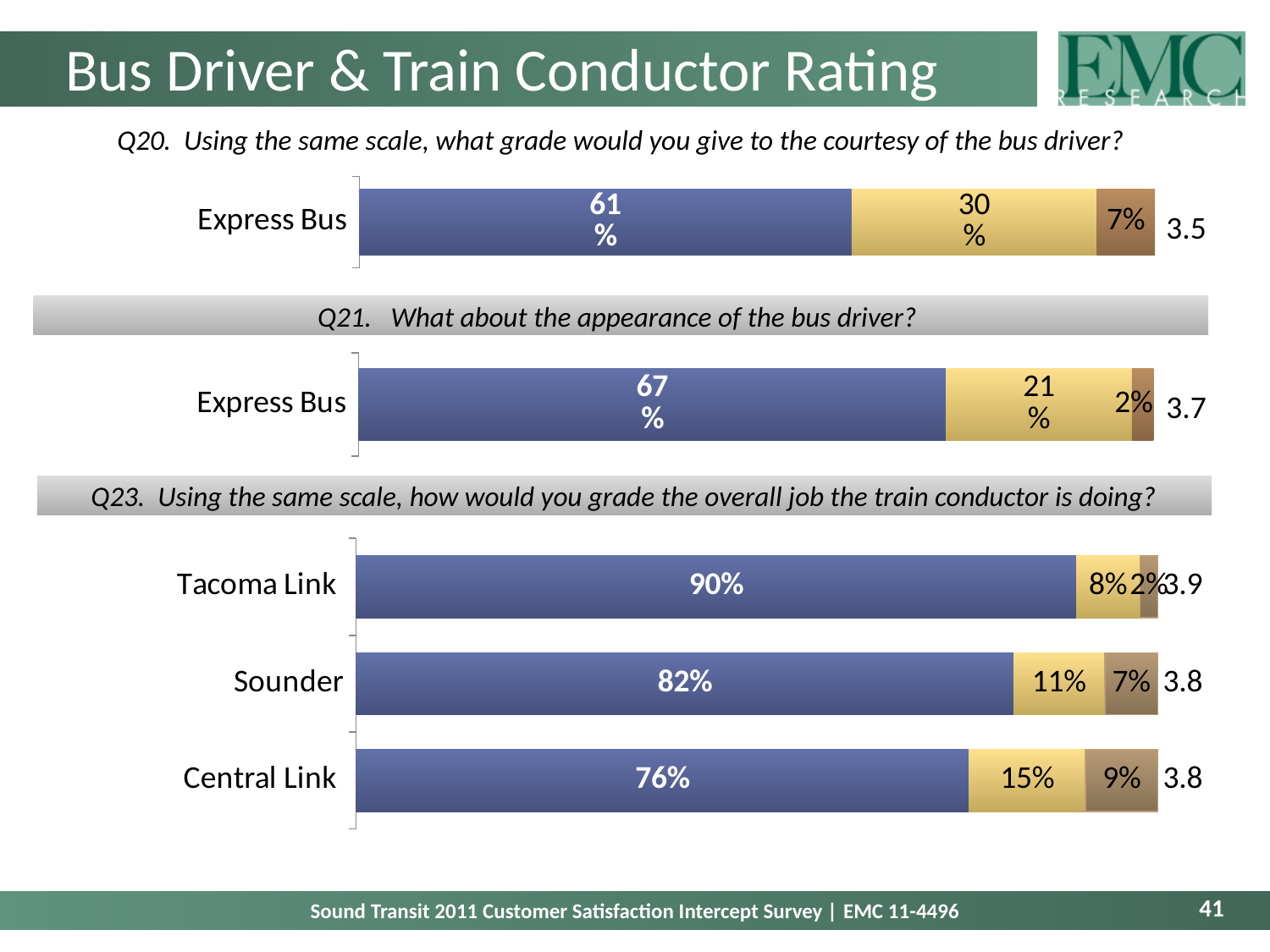

# Bus Driver & Train Conductor Rating
Q20.  Using the same scale, what grade would you give to the courtesy of the bus driver?

### Chart

| Category | A | B | C or lower |
|---|---|---|---|
| Express Bus | 0.6064356435643522 | 0.3019801980197999 | 0.07178217821782139 |
3.5
Q21.   What about the appearance of the bus driver?

### Chart

| Category | A | B | C or lower |
|---|---|---|---|
| Express Bus | 0.6732673267326684 | 0.21287128712871145 | 0.024752475247524622 |
3.7
Q23.  Using the same scale, how would you grade the overall job the train conductor is doing?

### Chart

| Category | A | B | C or lower | Mean |
|---|---|---|---|---|
| Tacoma Link  | 0.8981429942725998 | 0.07935569319206832 | 0.02250131253533156 | 3.9 |
| Sounder | 0.8200491703824127 | 0.11369734954110446 | 0.06625348007648248 | 3.8 |
| Central Link  | 0.7642005629385238 | 0.14541254777628917 | 0.09038688928518586 | 3.8 |